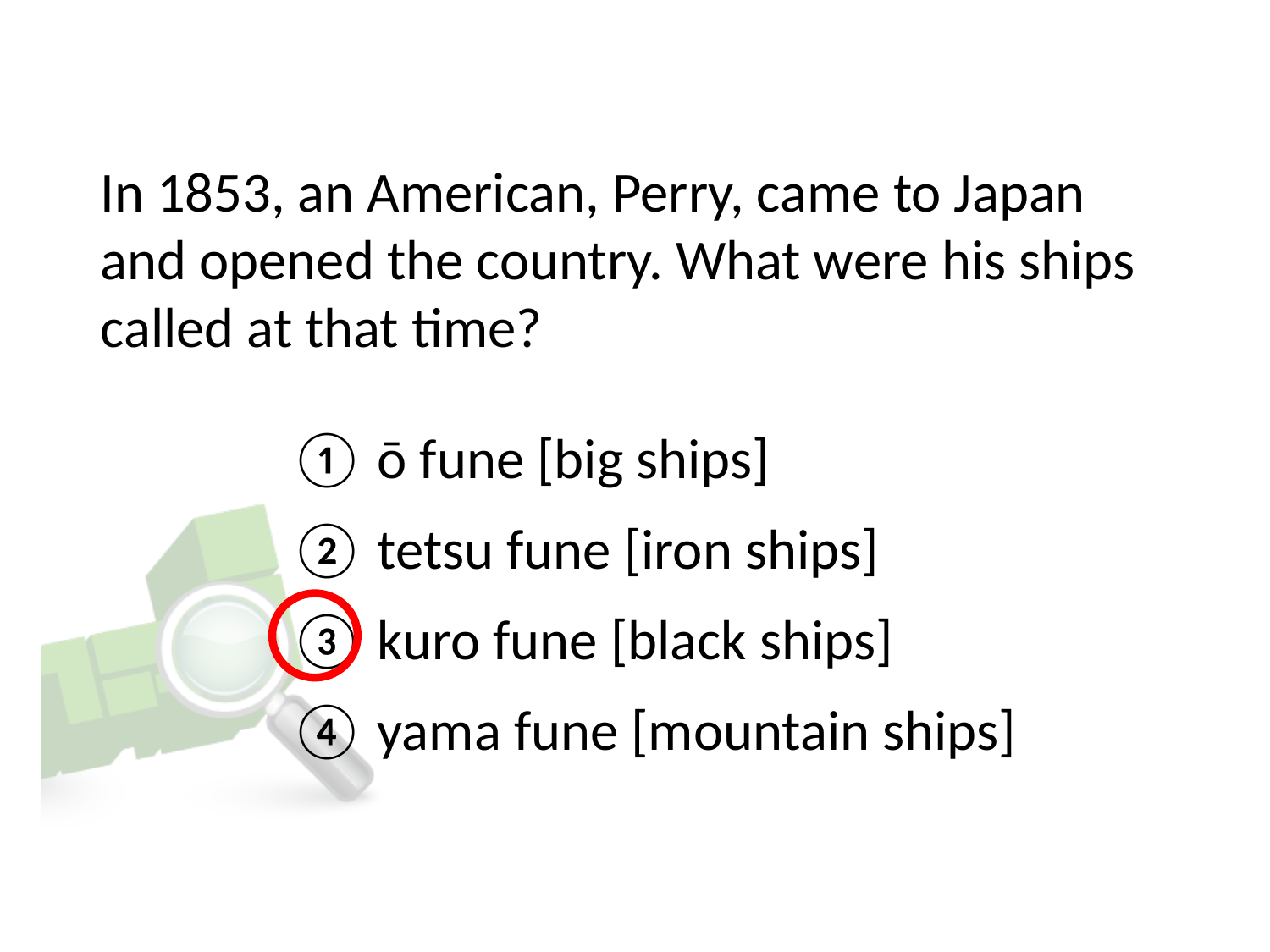

# In 1853, an American, Perry, came to Japan and opened the country. What were his ships called at that time?
① ō fune [big ships]
② tetsu fune [iron ships]
③ kuro fune [black ships]
④ yama fune [mountain ships]